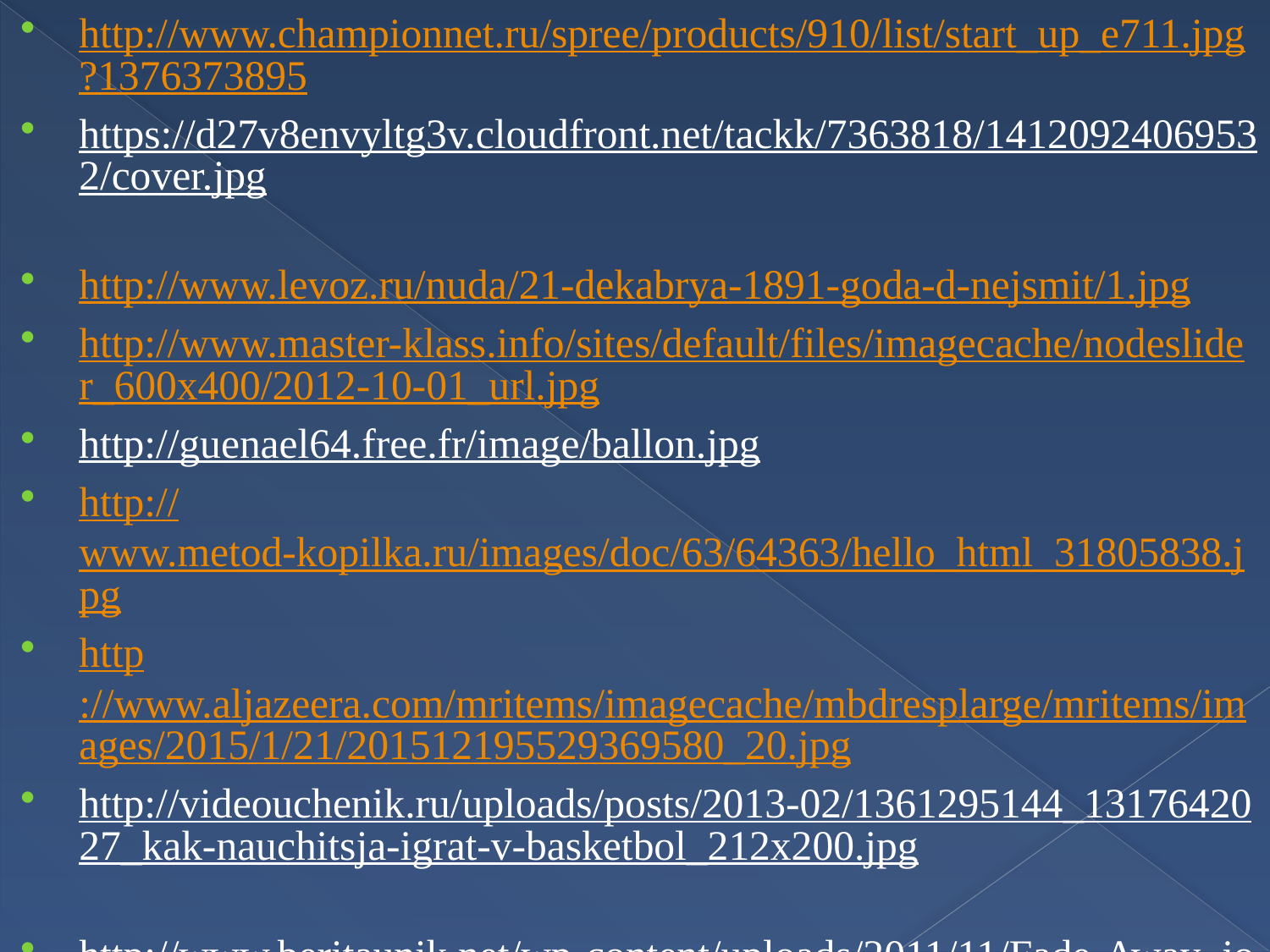

http://www.championnet.ru/spree/products/910/list/start_up_e711.jpg?1376373895
https://d27v8envyltg3v.cloudfront.net/tackk/7363818/14120924069532/cover.jpg
http://www.levoz.ru/nuda/21-dekabrya-1891-goda-d-nejsmit/1.jpg
http://www.master-klass.info/sites/default/files/imagecache/nodeslider_600x400/2012-10-01_url.jpg
http://guenael64.free.fr/image/ballon.jpg
http://www.metod-kopilka.ru/images/doc/63/64363/hello_html_31805838.jpg
http://www.aljazeera.com/mritems/imagecache/mbdresplarge/mritems/images/2015/1/21/201512195529369580_20.jpg
http://videouchenik.ru/uploads/posts/2013-02/1361295144_1317642027_kak-nauchitsja-igrat-v-basketbol_212x200.jpg
http://www.beritaunik.net/wp-content/uploads/2011/11/Fade-Away_jordan.jpg
http://www.nba.com/media/suns/jim_jackson_050518_220.jpg
http://boombob.ru/img/picture/Oct/14/c2391f49b4615edfc301aa12c56c176a/mini_12.jpg